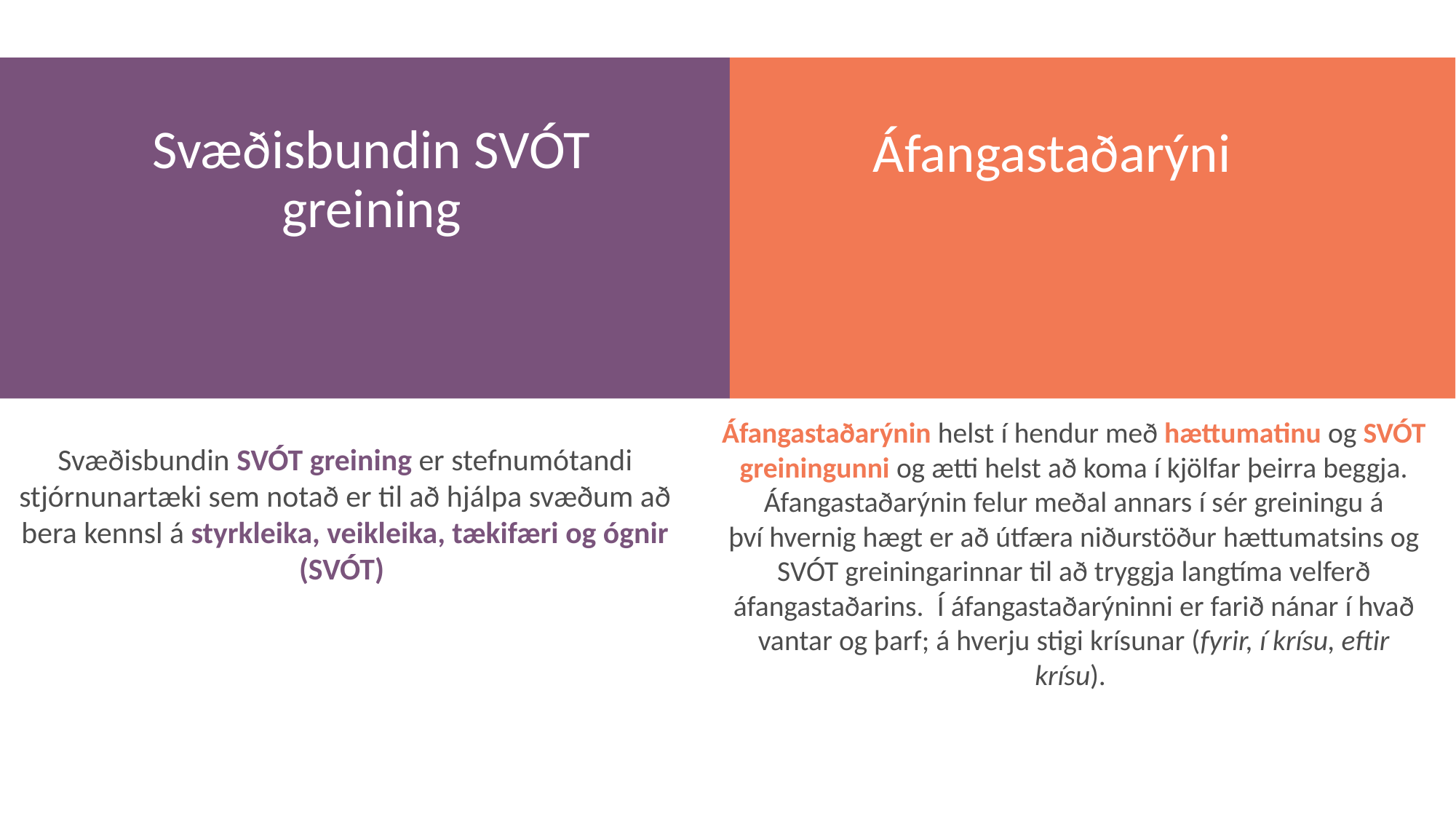

Svæðisbundin SVÓT greining
Áfangastaðarýni
Svæðisbundin SVÓT greining er stefnumótandi stjórnunartæki sem notað er til að hjálpa svæðum að bera kennsl á styrkleika, veikleika, tækifæri og ógnir (SVÓT)

Áfangastaðarýnin helst í hendur með hættumatinu og SVÓT greiningunni og ætti helst að koma í kjölfar þeirra beggja. Áfangastaðarýnin felur meðal annars í sér greiningu á því hvernig hægt er að útfæra niðurstöður hættumatsins og SVÓT greiningarinnar til að tryggja langtíma velferð áfangastaðarins.  Í áfangastaðarýninni er farið nánar í hvað vantar og þarf; á hverju stigi krísunar (fyrir, í krísu, eftir krísu).